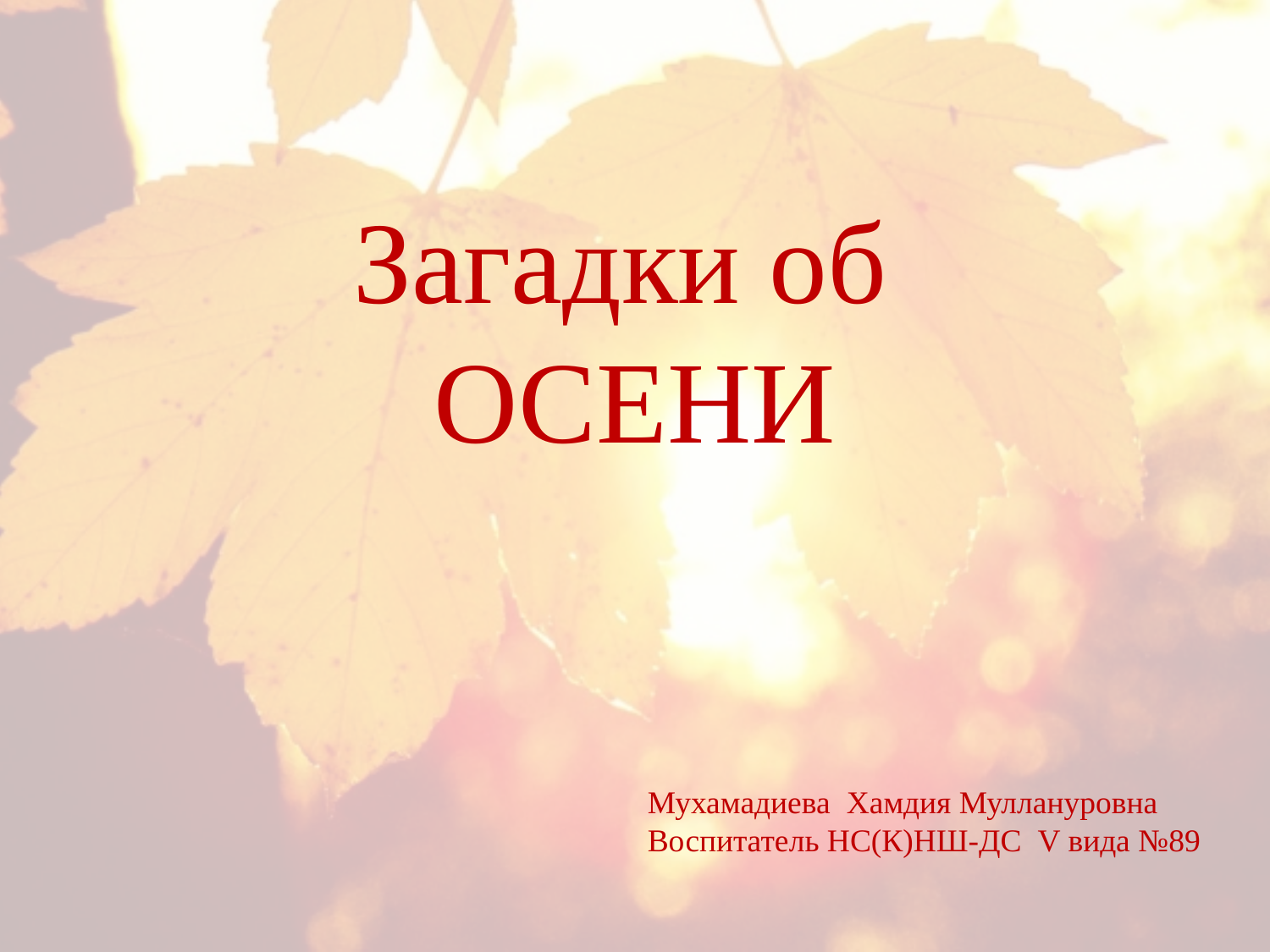

Загадки об
ОСЕНИ
Мухамадиева  Хамдия Муллануровна
Воспитатель НС(К)НШ-ДС  V вида №89